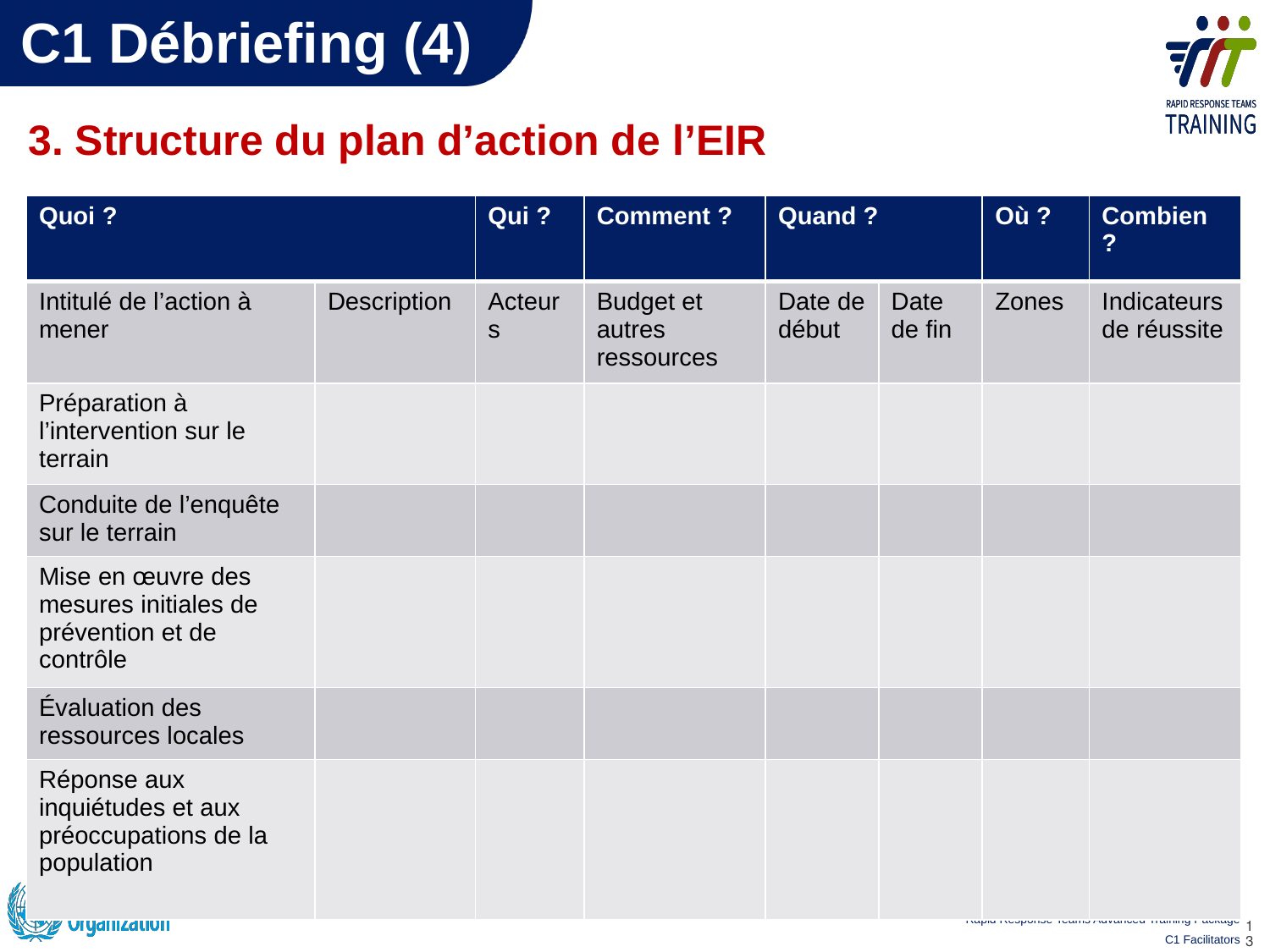

C1 Débriefing (4)
3. Structure du plan d’action de l’EIR
| Quoi ? |  | Qui ? | Comment ? | Quand ? |  | Où ? | Combien ? |
| --- | --- | --- | --- | --- | --- | --- | --- |
| Intitulé de l’action à mener | Description | Acteurs | Budget et autres ressources | Date de début | Date de fin | Zones | Indicateurs de réussite |
| Préparation à l’intervention sur le terrain | ​ | ​ | ​ | ​ | ​ | ​ | ​ |
| Conduite de l’enquête sur le terrain | ​ | ​ | ​ | ​ | ​ | ​ | ​ |
| Mise en œuvre des mesures initiales de prévention et de contrôle | ​ | ​ | ​ | ​ | ​ | ​ | ​ |
| Évaluation des ressources locales | ​ | ​ | ​ | ​ | ​ | ​ | ​ |
| Réponse aux inquiétudes et aux préoccupations de la population | ​ | ​ | ​ | ​ | ​ | ​ | ​ |